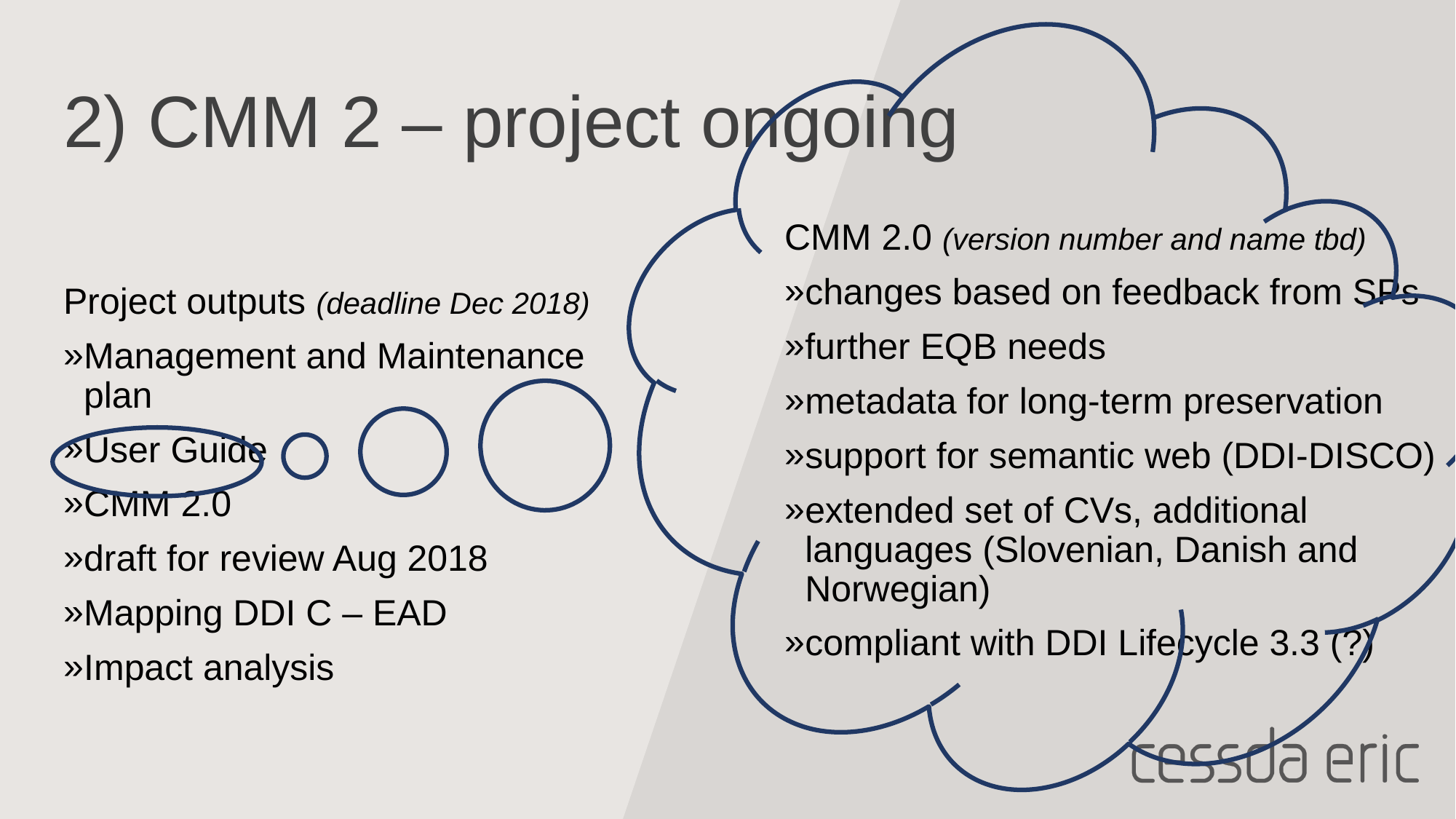

# 2) CMM 2 – project ongoing
CMM 2.0 (version number and name tbd)
changes based on feedback from SPs
further EQB needs
metadata for long-term preservation
support for semantic web (DDI-DISCO)
extended set of CVs, additional languages (Slovenian, Danish and Norwegian)
compliant with DDI Lifecycle 3.3 (?)
Project outputs (deadline Dec 2018)
Management and Maintenance plan
User Guide
CMM 2.0
draft for review Aug 2018
Mapping DDI C – EAD
Impact analysis